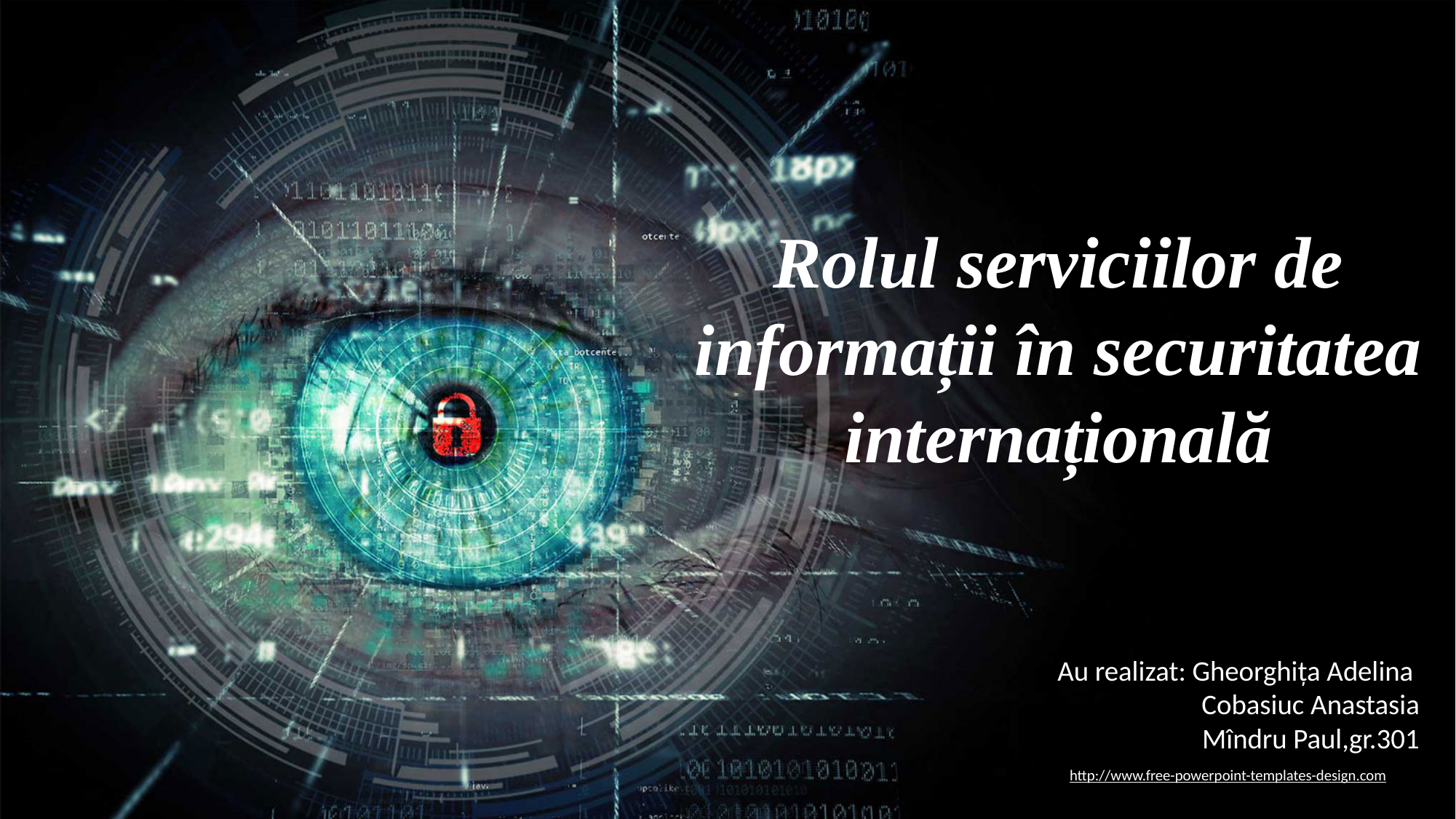

Rolul serviciilor de informații în securitatea internațională
Au realizat: Gheorghița Adelina
Cobasiuc Anastasia
Mîndru Paul,gr.301
http://www.free-powerpoint-templates-design.com